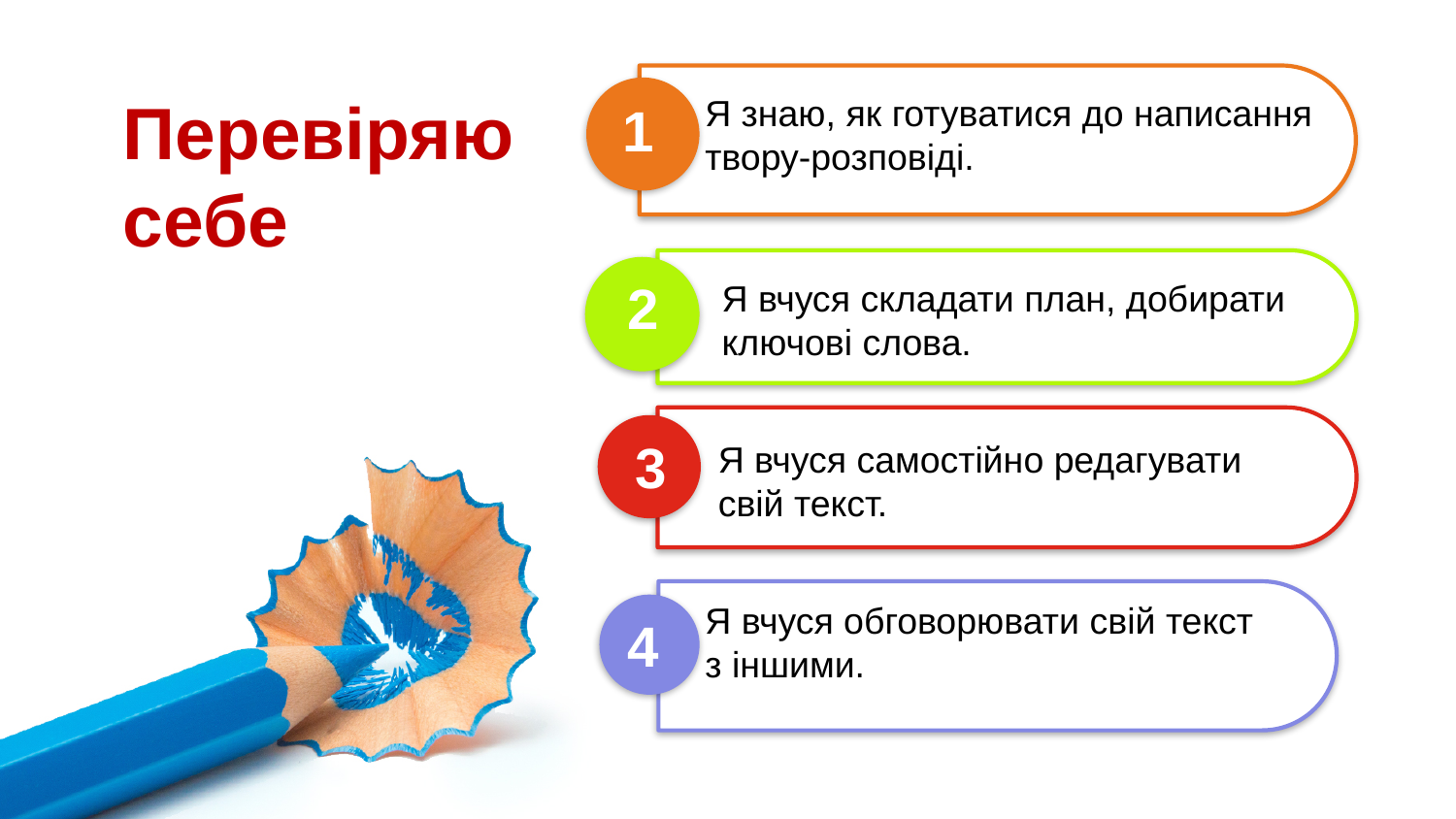

Перевіряю себе

Я знаю, як готуватися до написання
твору-розповіді.

1

2
Я вчуся складати план, добирати
ключові слова.

3
Я вчуся самостійно редагувати
свій текст.

Я вчуся обговорювати свій текст
з іншими.

4